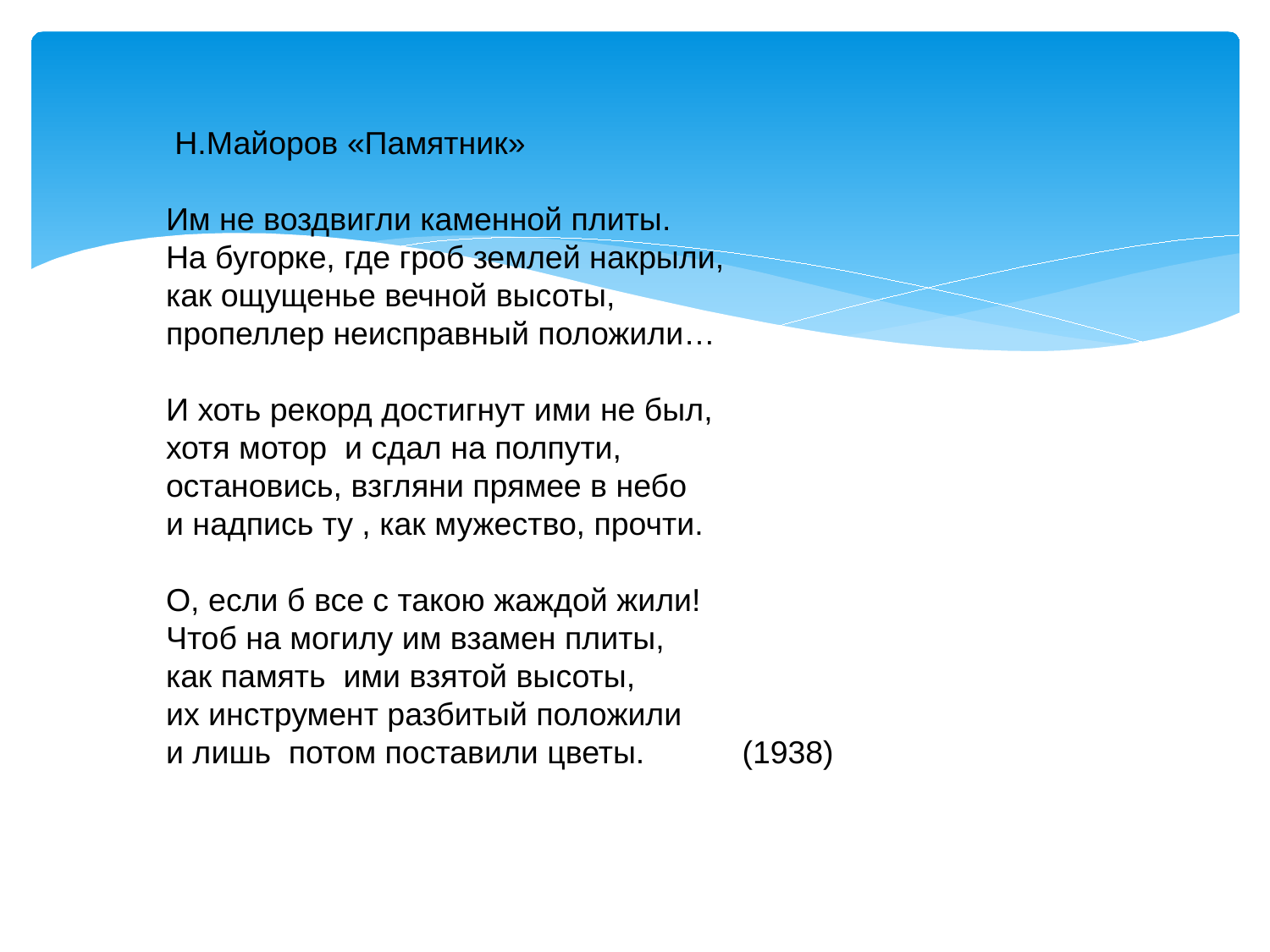

Н.Майоров «Памятник»

Им не воздвигли каменной плиты.
На бугорке, где гроб землей накрыли,
как ощущенье вечной высоты,
пропеллер неисправный положили…

И хоть рекорд достигнут ими не был,
хотя мотор  и сдал на полпути,
остановись, взгляни прямее в небо
и надпись ту , как мужество, прочти.

О, если б все с такою жаждой жили!
Чтоб на могилу им взамен плиты,
как память  ими взятой высоты,
их инструмент разбитый положили
и лишь  потом поставили цветы.           (1938)